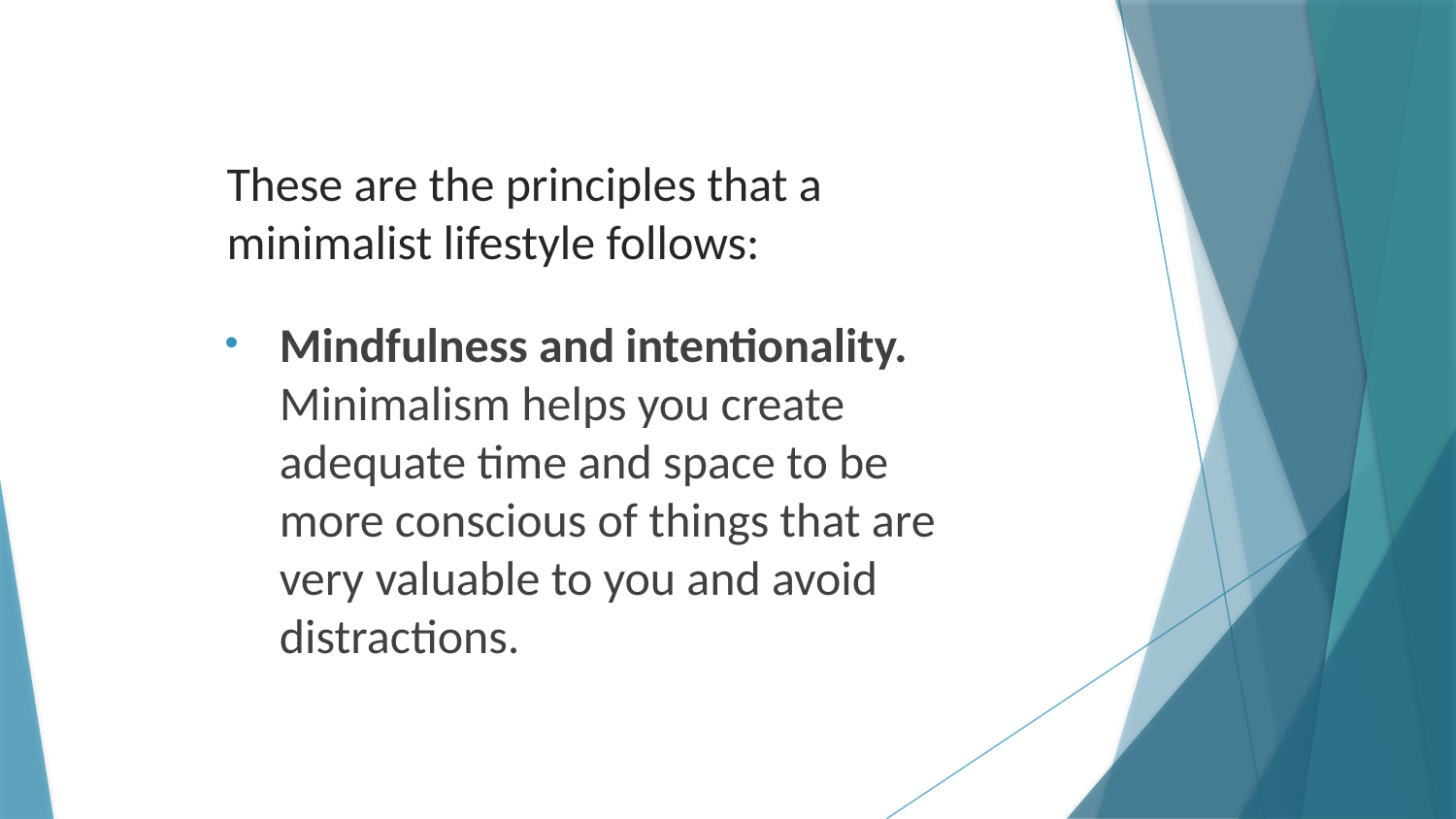

These are the principles that a minimalist lifestyle follows:
Mindfulness and intentionality. Minimalism helps you create adequate time and space to be more conscious of things that are very valuable to you and avoid distractions.